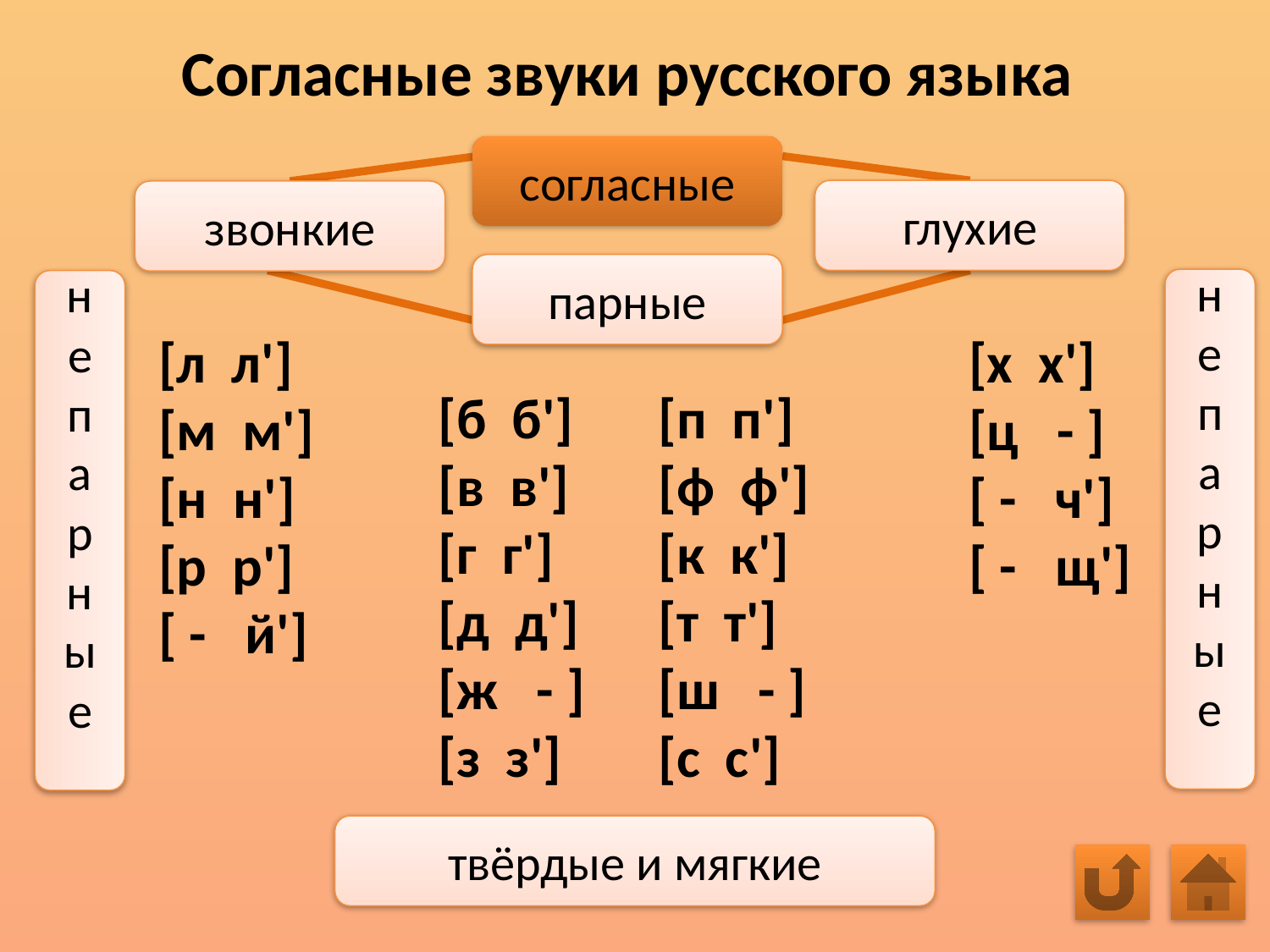

Согласные звуки русского языка
согласные
глухие
звонкие
парные
[л  л']
[м  м']
[н  н']
[р  р']
[ -   й']
[х  х']
[ц   - ]
[ -   ч']
[ -   щ']
[б  б']
[в  в']
[г  г']
[д  д']
[ж   - ]
[з  з']
[п  п']
[ф  ф']
[к  к']
[т  т']
[ш   - ]
[с  с']
н
е
п
а
р
н
ы
е

н
е
п
а
р
н
ы
е

твёрдые и мягкие